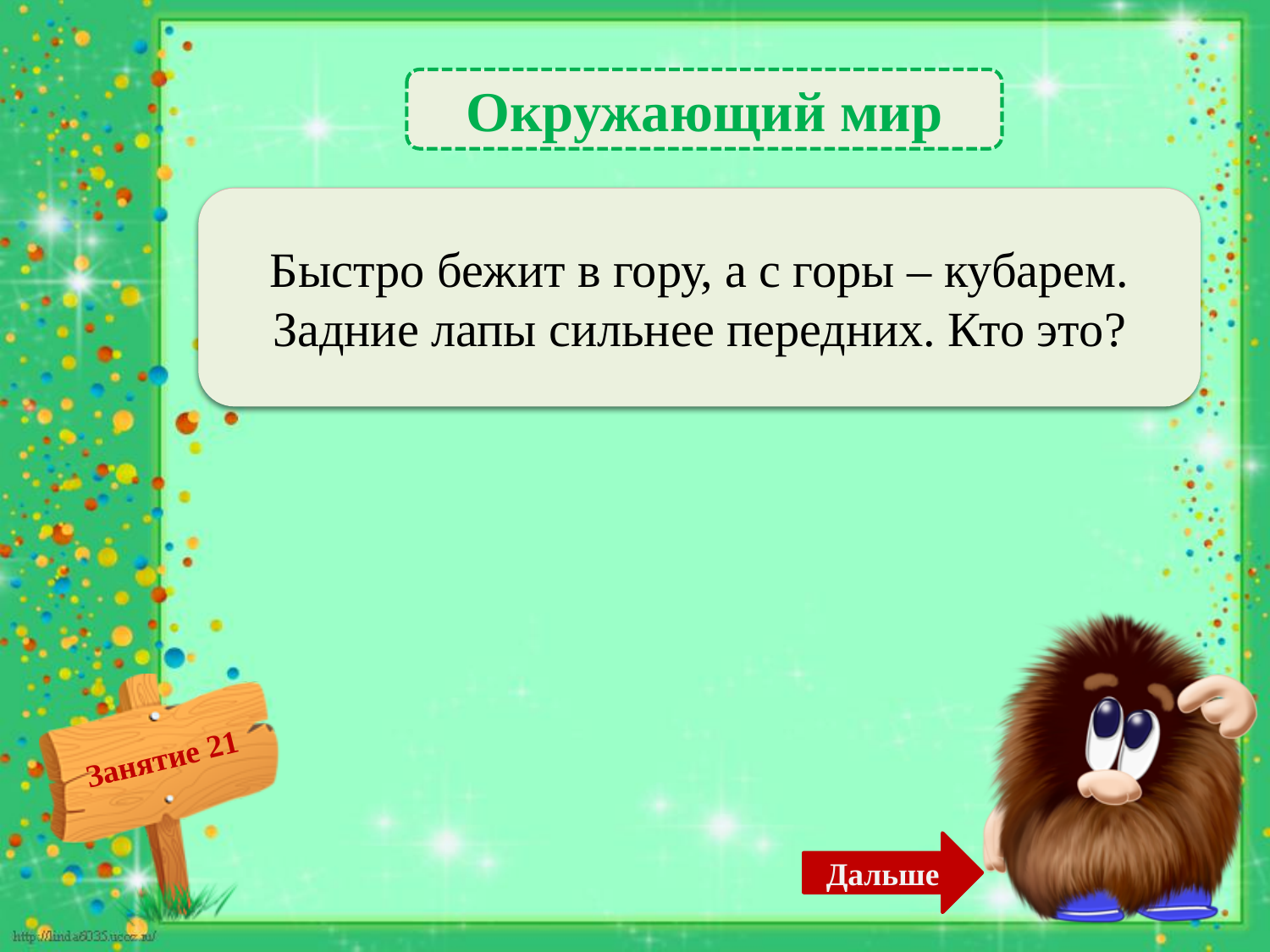

Окружающий мир
 Заяц – 1б.
Быстро бежит в гору, а с горы – кубарем. Задние лапы сильнее передних. Кто это?

Дальше